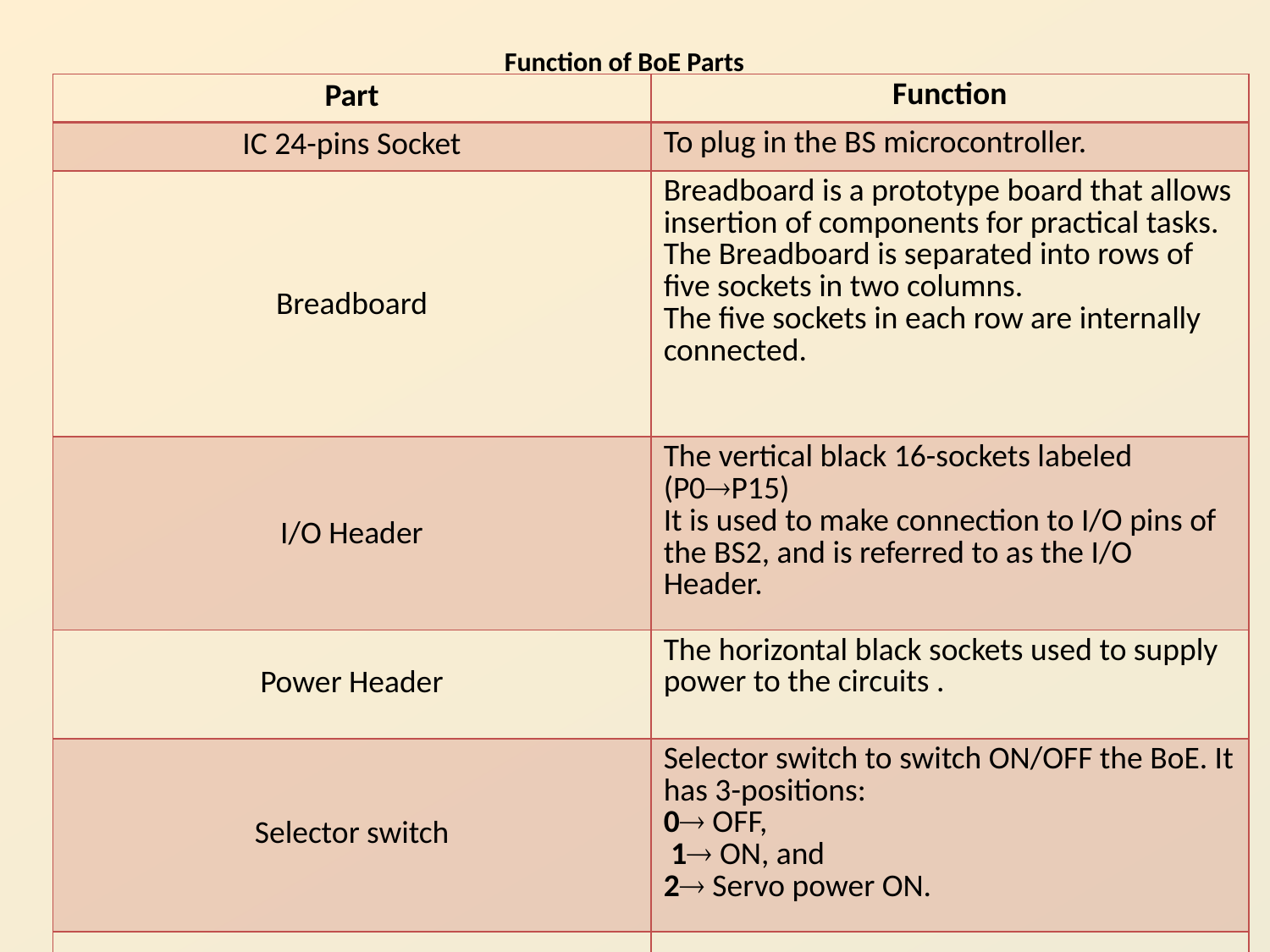

# Function of BoE Parts
| Part | Function |
| --- | --- |
| IC 24-pins Socket | To plug in the BS microcontroller. |
| Breadboard | Breadboard is a prototype board that allows insertion of components for practical tasks. The Breadboard is separated into rows of five sockets in two columns. The five sockets in each row are internally connected. |
| I/O Header | The vertical black 16-sockets labeled (P0→P15) It is used to make connection to I/O pins of the BS2, and is referred to as the I/O Header. |
| Power Header | The horizontal black sockets used to supply power to the circuits . |
| Selector switch | Selector switch to switch ON/OFF the BoE. It has 3-positions: 0→ OFF, 1→ ON, and 2→ Servo power ON. |
|  |  |
|  |  |